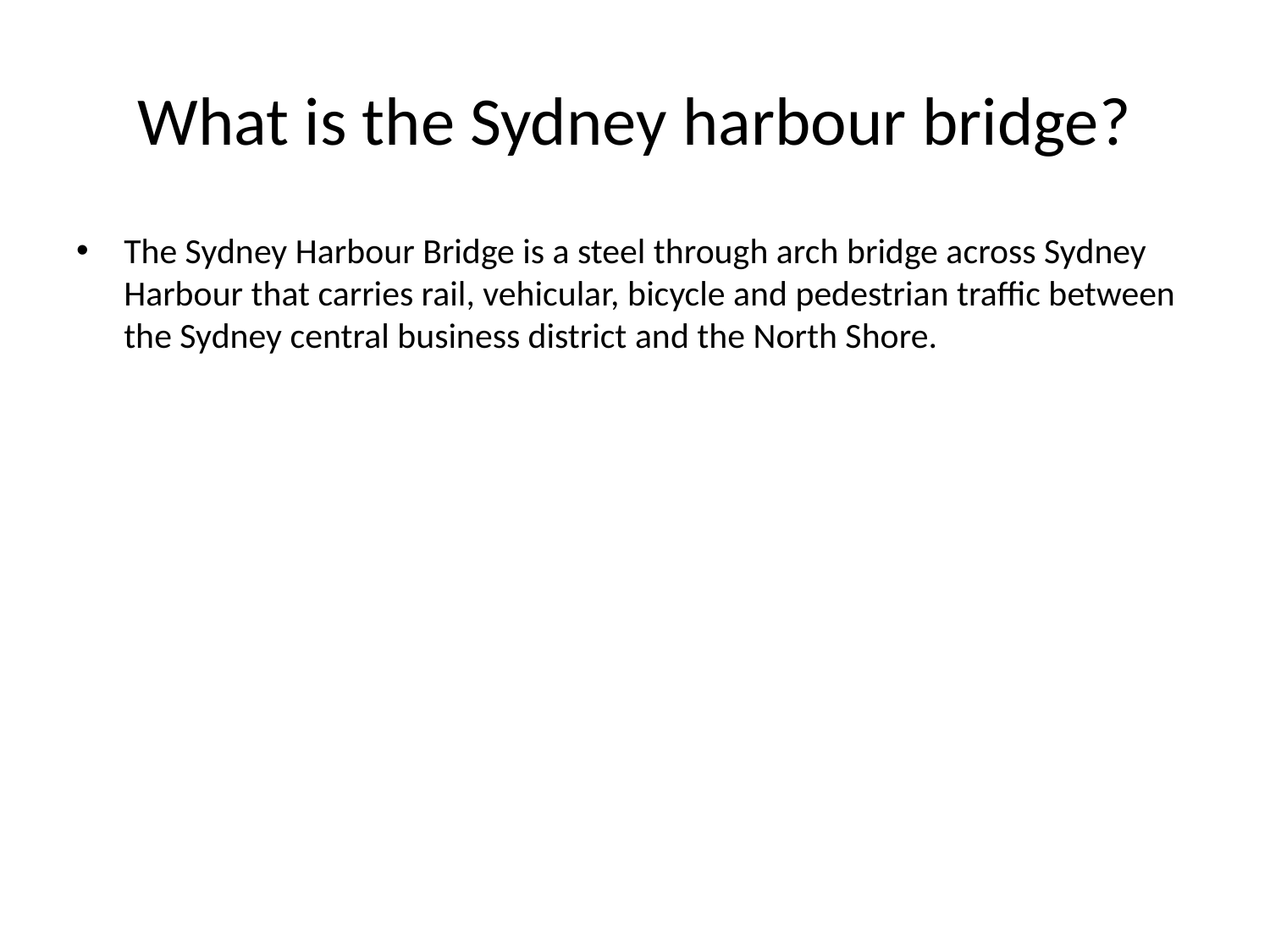

# What is the Sydney harbour bridge?
The Sydney Harbour Bridge is a steel through arch bridge across Sydney Harbour that carries rail, vehicular, bicycle and pedestrian traffic between the Sydney central business district and the North Shore.